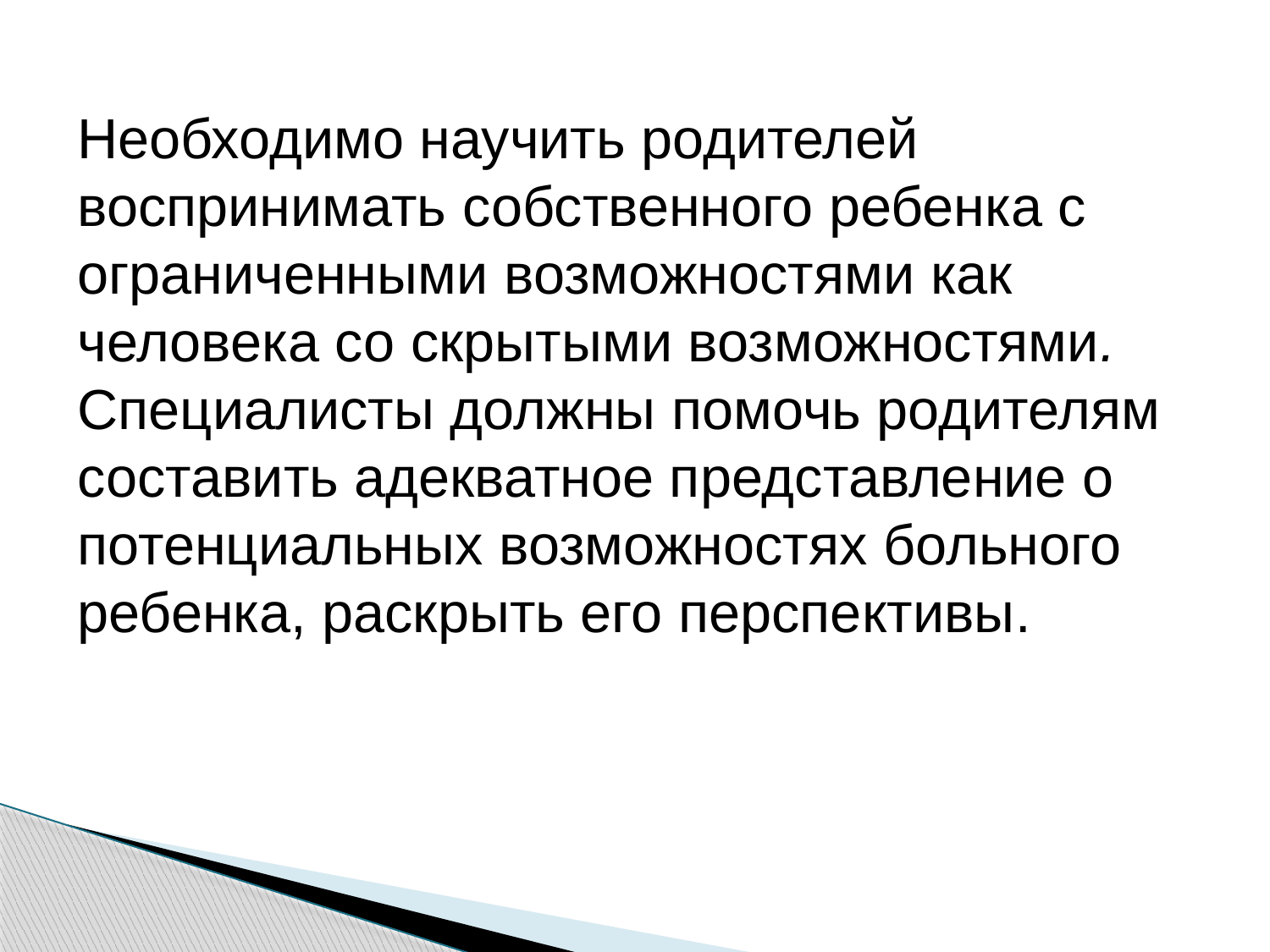

Необходимо научить родителей воспринимать собственного ребенка с ограниченными возможностями как человека со скрытыми возможностями. Специалисты должны помочь родителям составить адекватное представление о потенциальных возможностях больного ребенка, раскрыть его перспективы.